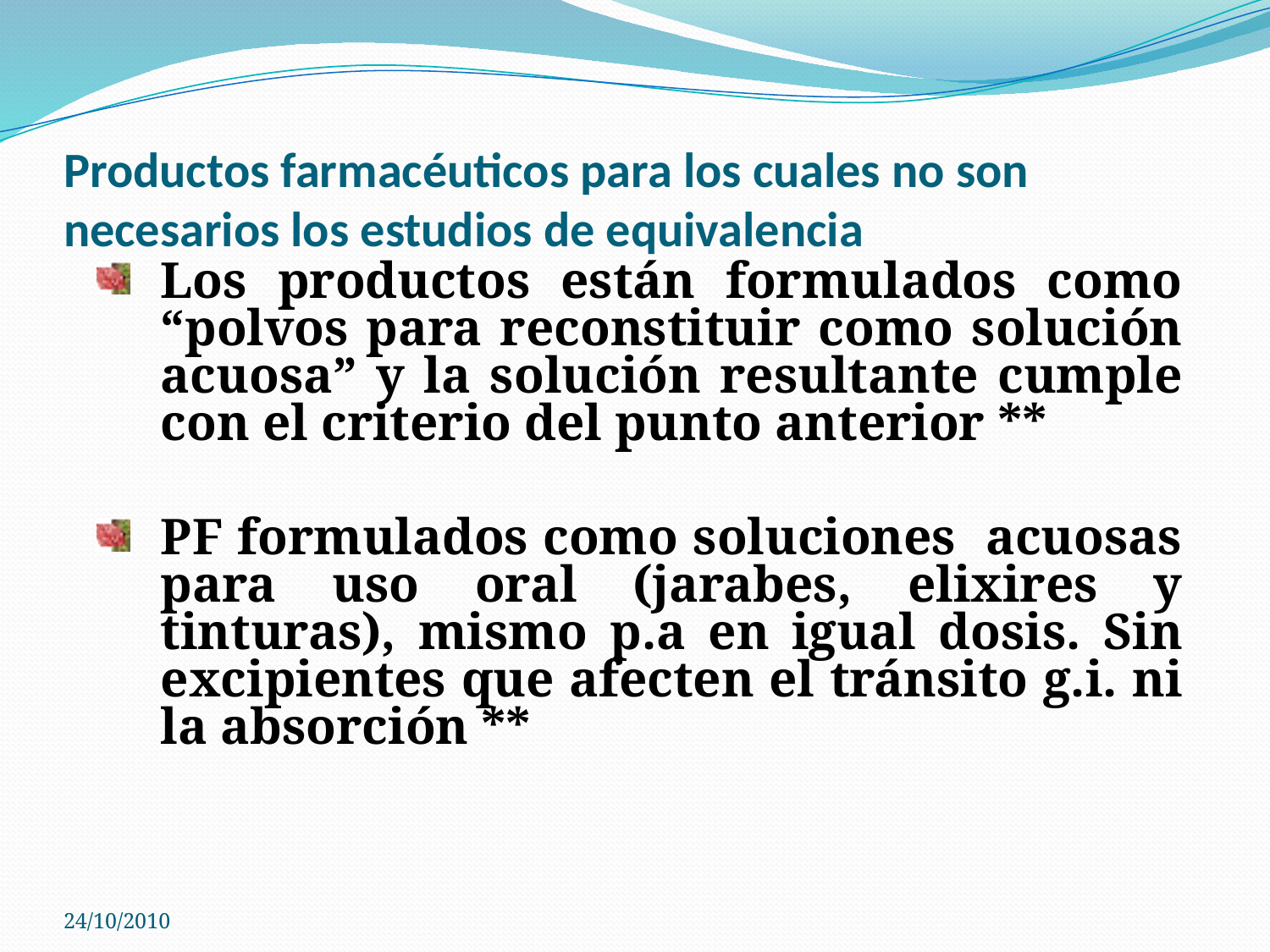

# Productos farmacéuticos para los cuales no son necesarios los estudios de equivalencia
Los productos están formulados como “polvos para reconstituir como solución acuosa” y la solución resultante cumple con el criterio del punto anterior **

PF formulados como soluciones  acuosas para uso oral (jarabes, elixires y tinturas), mismo p.a en igual dosis. Sin excipientes que afecten el tránsito g.i. ni la absorción **
24/10/2010